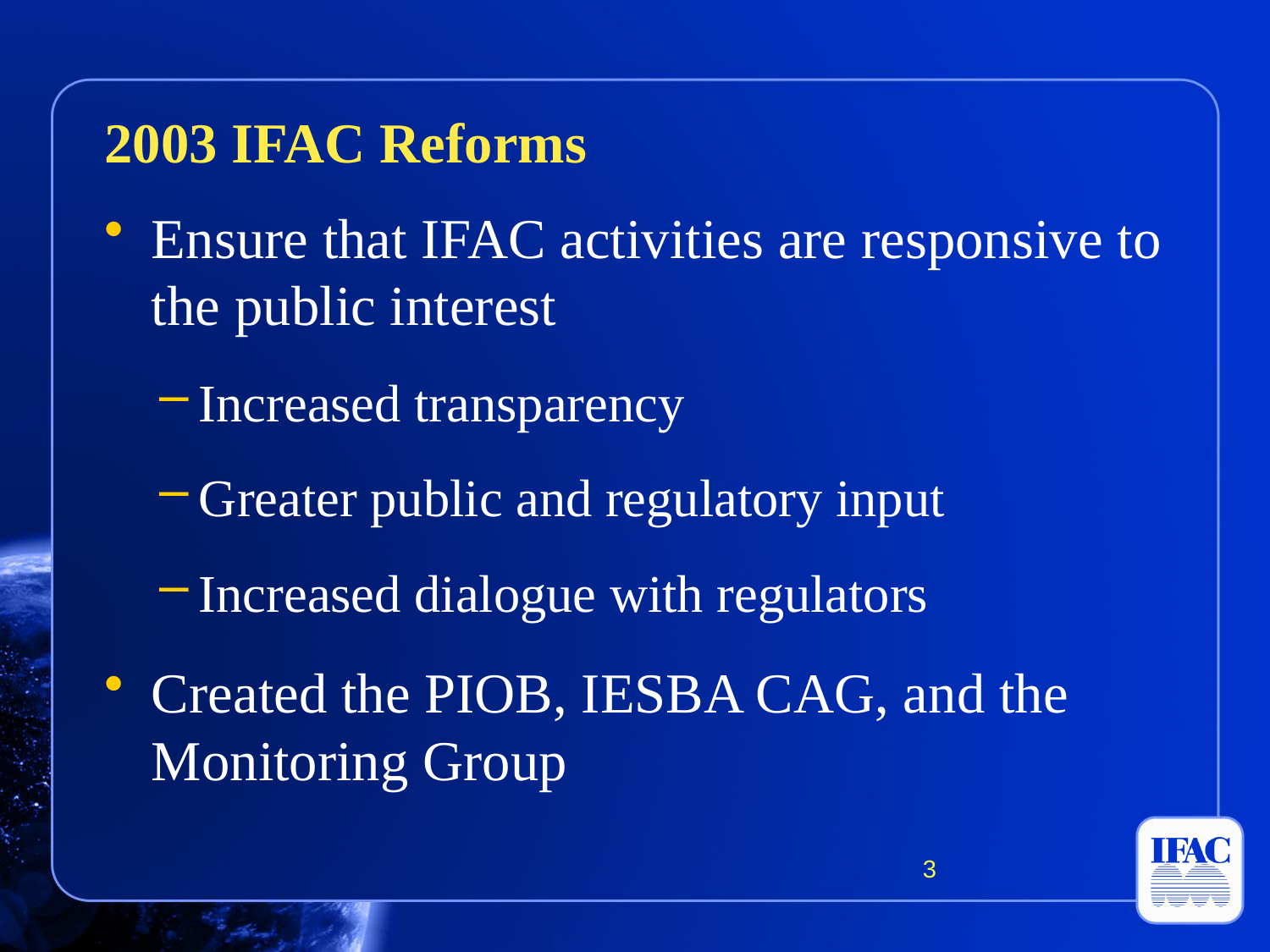

#
2003 IFAC Reforms
Ensure that IFAC activities are responsive to the public interest
Increased transparency
Greater public and regulatory input
Increased dialogue with regulators
Created the PIOB, IESBA CAG, and the Monitoring Group

3